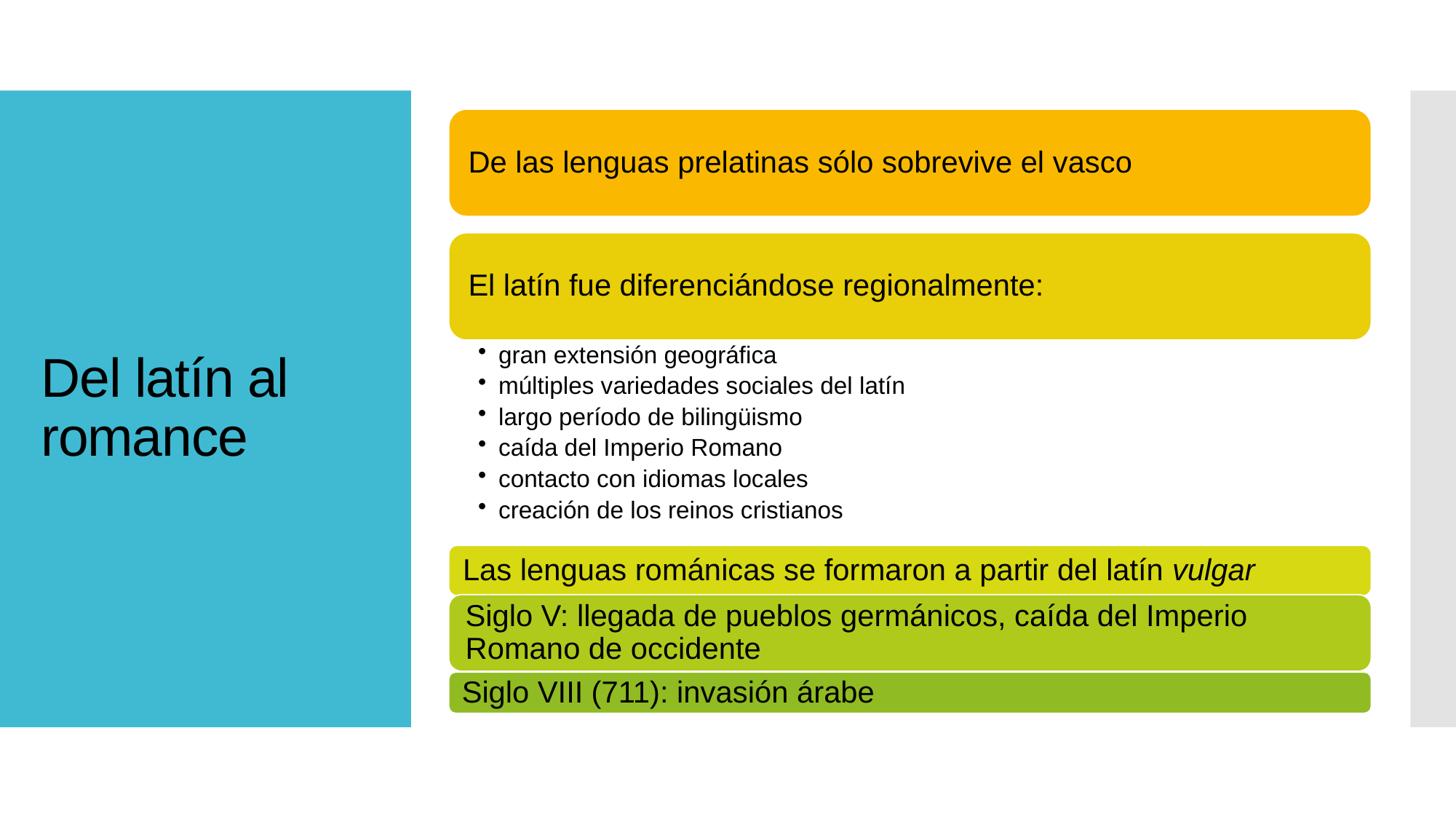

De las lenguas prelatinas sólo sobrevive el vasco
El latín fue diferenciándose regionalmente:
gran extensión geográfica
múltiples variedades sociales del latín
largo período de bilingüismo
caída del Imperio Romano
contacto con idiomas locales
creación de los reinos cristianos
Las lenguas románicas se formaron a partir del latín vulgar
Siglo V: llegada de pueblos germánicos, caída del Imperio Romano de occidente
Siglo VIII (711): invasión árabe
# Del latín al romance